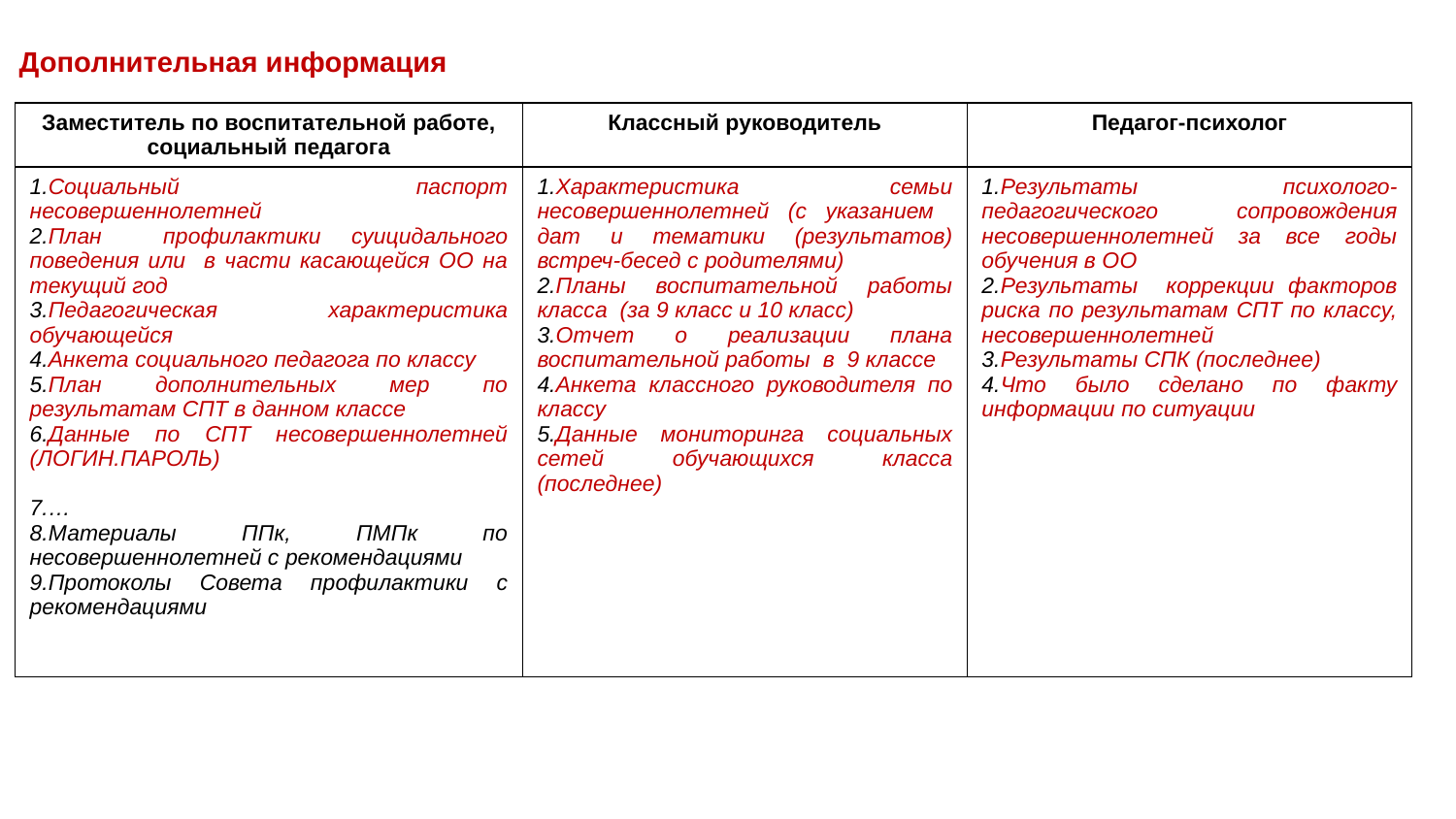

Дополнительная информация
| Заместитель по воспитательной работе, социальный педагога | Классный руководитель | Педагог-психолог |
| --- | --- | --- |
| Социальный паспорт несовершеннолетней План профилактики суицидального поведения или в части касающейся ОО на текущий год Педагогическая характеристика обучающейся Анкета социального педагога по классу План дополнительных мер по результатам СПТ в данном классе Данные по СПТ несовершеннолетней (ЛОГИН.ПАРОЛЬ) … Материалы ППк, ПМПк по несовершеннолетней с рекомендациями Протоколы Совета профилактики с рекомендациями | Характеристика семьи несовершеннолетней (с указанием дат и тематики (результатов) встреч-бесед с родителями) Планы воспитательной работы класса (за 9 класс и 10 класс) Отчет о реализации плана воспитательной работы в 9 классе Анкета классного руководителя по классу Данные мониторинга социальных сетей обучающихся класса (последнее) | Результаты психолого-педагогического сопровождения несовершеннолетней за все годы обучения в ОО Результаты коррекции факторов риска по результатам СПТ по классу, несовершеннолетней Результаты СПК (последнее) Что было сделано по факту информации по ситуации |
18